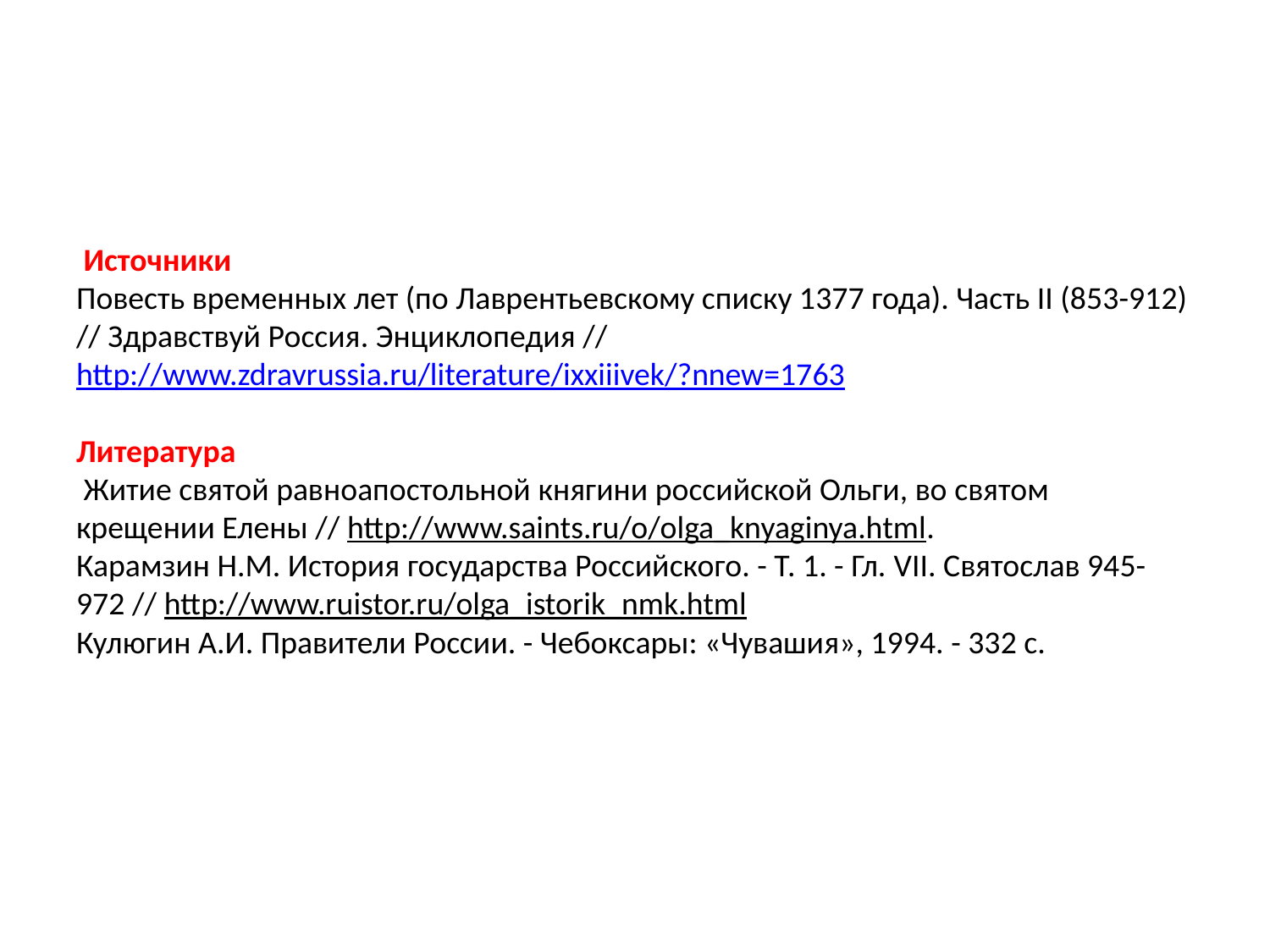

# Источники Повесть временных лет (по Лаврентьевскому списку 1377 года). Часть II (853-912) // Здравствуй Россия. Энциклопедия // http://www.zdravrussia.ru/literature/ixxiiivek/?nnew=1763 Литература  Житие святой равноапостольной княгини российской Ольги, во святом крещении Елены // http://www.saints.ru/o/olga_knyaginya.html. Карамзин Н.М. История государства Российского. - Т. 1. - Гл. VII. Святослав 945-972 // http://www.ruistor.ru/olga_istorik_nmk.html Кулюгин А.И. Правители России. - Чебоксары: «Чувашия», 1994. - 332 с.